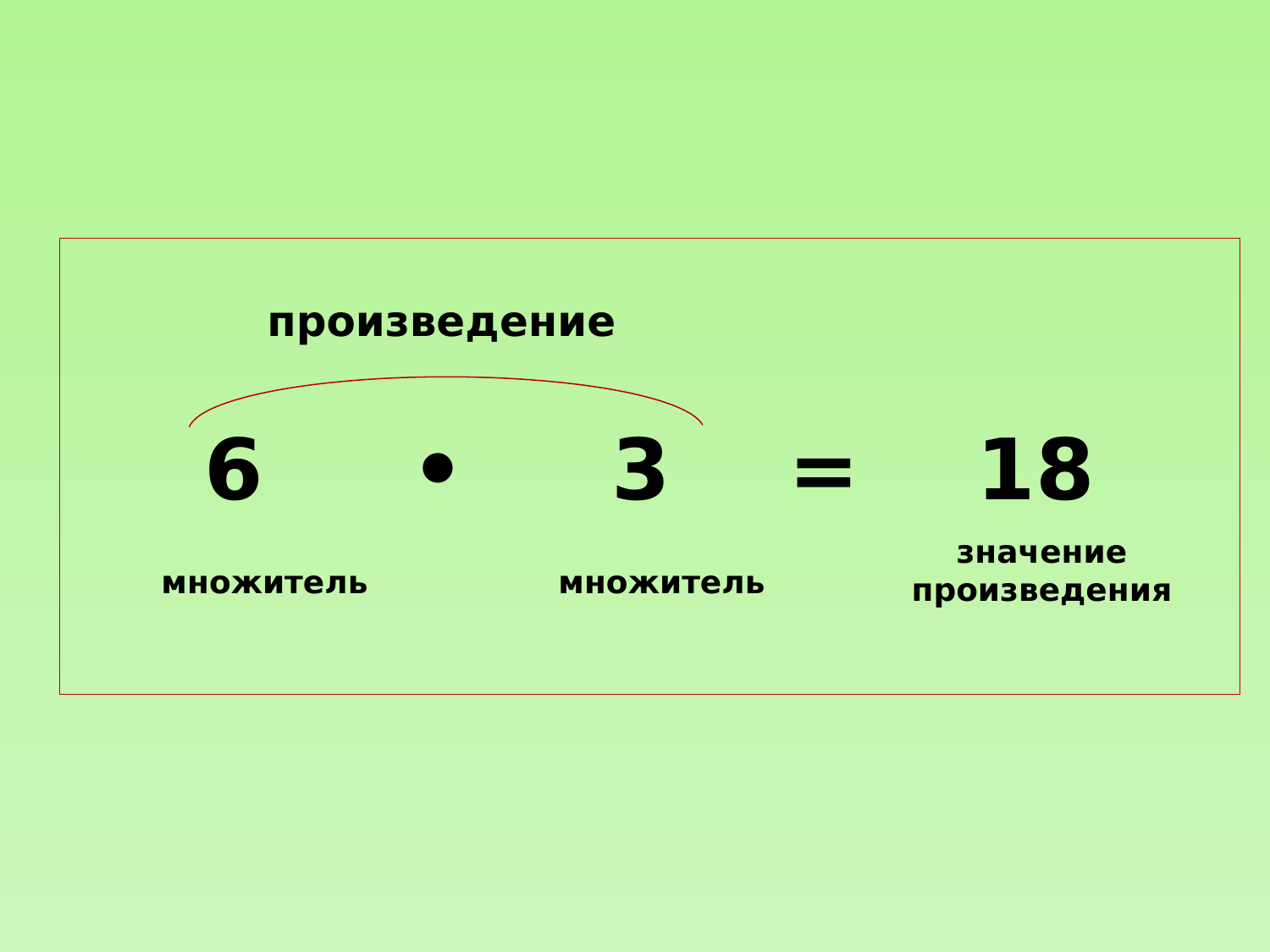

# 6     •     3    =    18
произведение

значение произведения
множитель
множитель